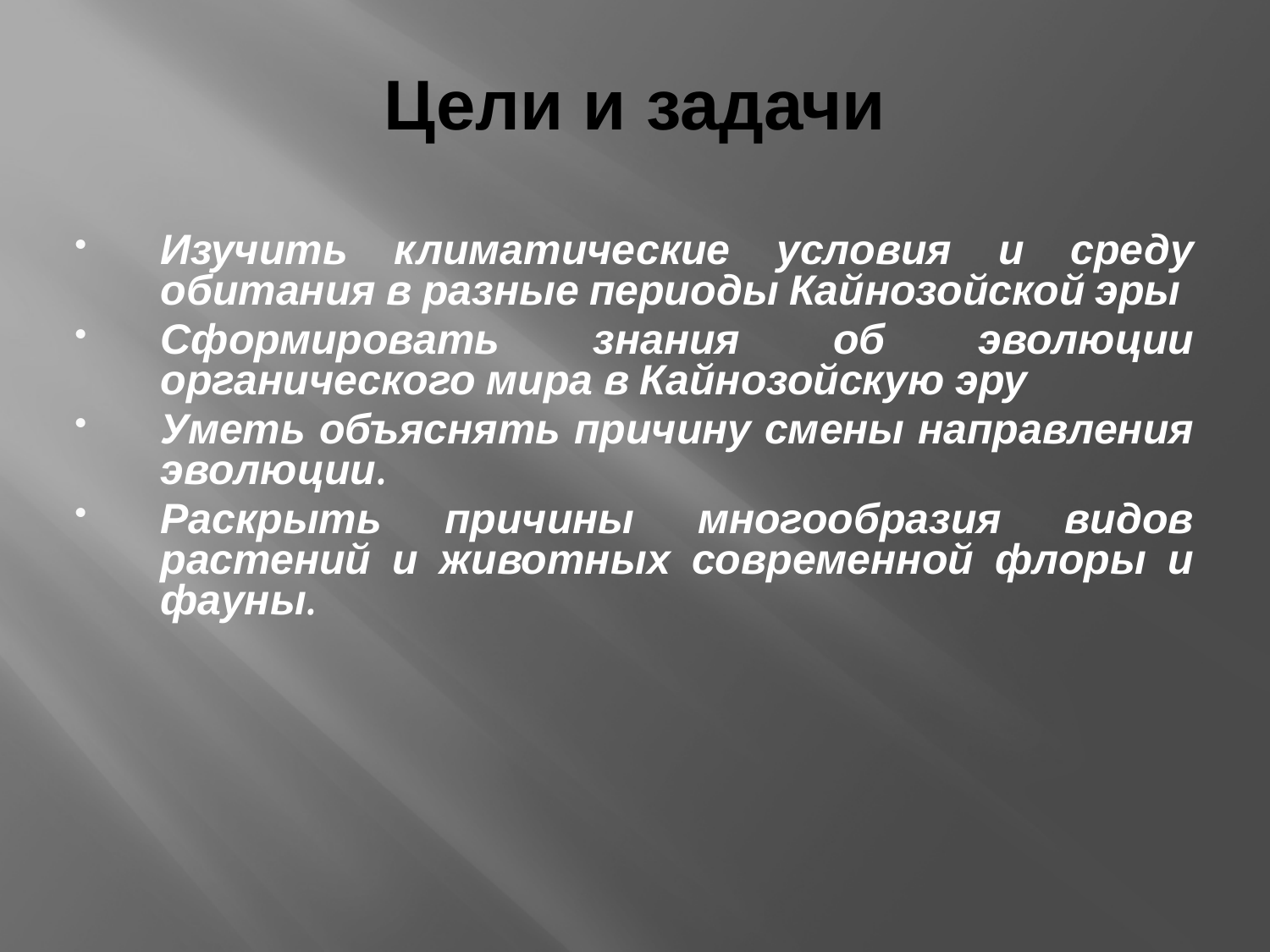

# Цели и задачи
Изучить климатические условия и среду обитания в разные периоды Кайнозойской эры
Сформировать знания об эволюции органического мира в Кайнозойскую эру
Уметь объяснять причину смены направления эволюции.
Раскрыть причины многообразия видов растений и животных современной флоры и фауны.